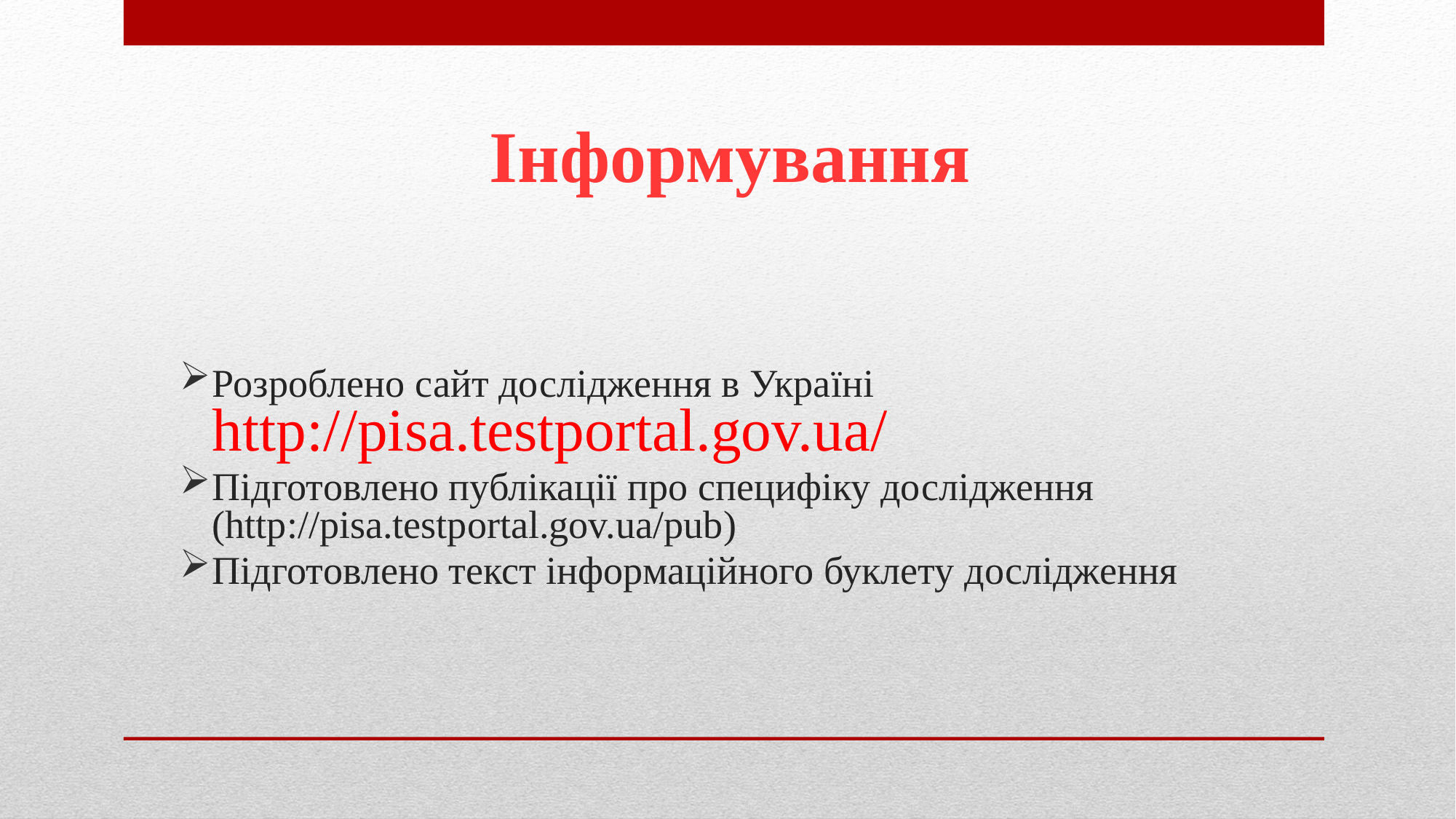

Інформування

Розроблено сайт дослідження в Україні http://pisa.testportal.gov.ua/
Підготовлено публікації про специфіку дослідження (http://pisa.testportal.gov.ua/pub)
Підготовлено текст інформаційного буклету дослідження